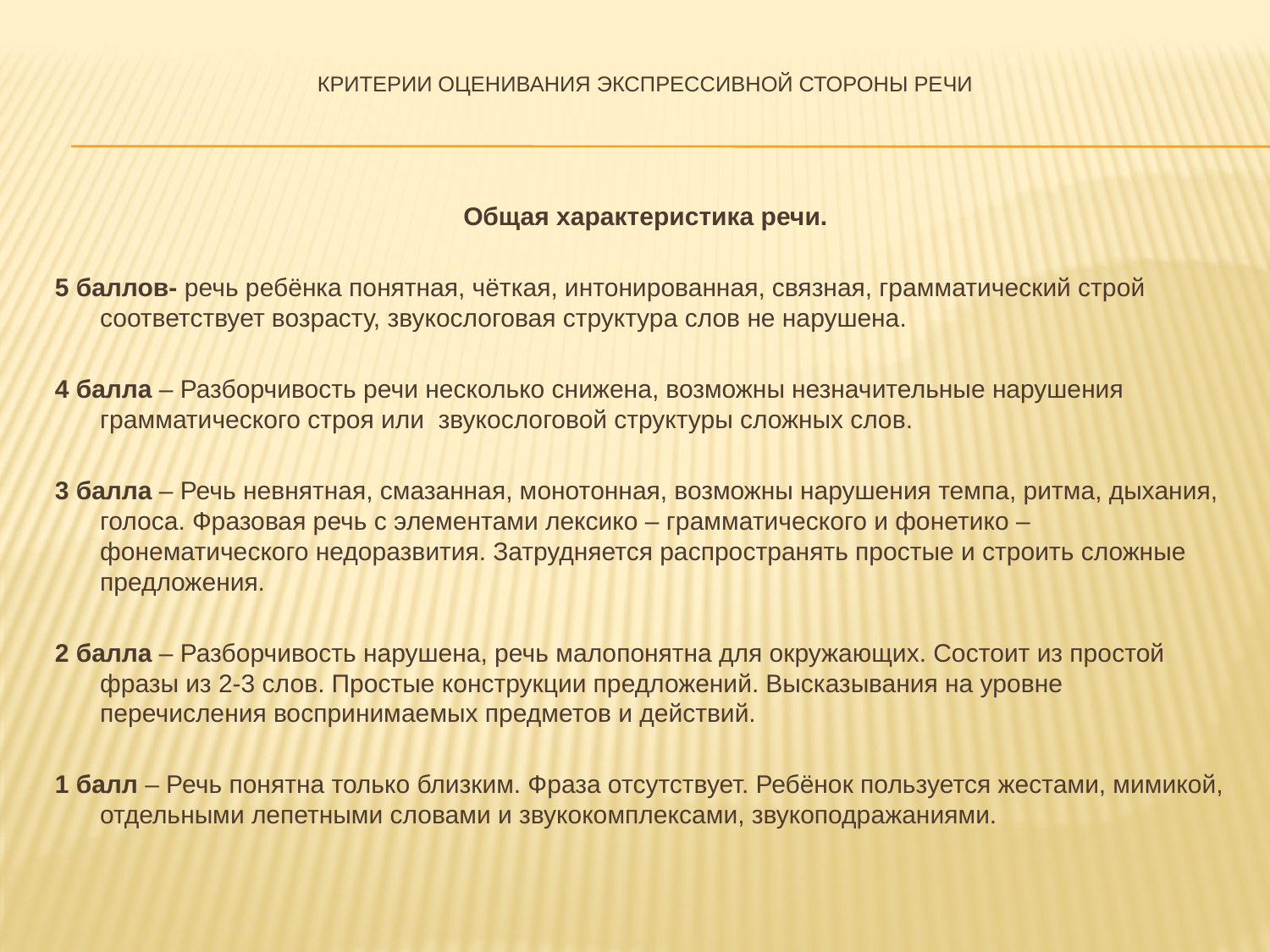

# Критерии оценивания экспрессивной стороны речи

Общая характеристика речи.

5 баллов- речь ребёнка понятная, чёткая, интонированная, связная, грамматический строй соответствует возрасту, звукослоговая структура слов не нарушена.

4 балла – Разборчивость речи несколько снижена, возможны незначительные нарушения грамматического строя или  звукослоговой структуры сложных слов.

3 балла – Речь невнятная, смазанная, монотонная, возможны нарушения темпа, ритма, дыхания, голоса. Фразовая речь с элементами лексико – грамматического и фонетико – фонематического недоразвития. Затрудняется распространять простые и строить сложные предложения.

2 балла – Разборчивость нарушена, речь малопонятна для окружающих. Состоит из простой фразы из 2-3 слов. Простые конструкции предложений. Высказывания на уровне перечисления воспринимаемых предметов и действий.

1 балл – Речь понятна только близким. Фраза отсутствует. Ребёнок пользуется жестами, мимикой, отдельными лепетными словами и звукокомплексами, звукоподражаниями.